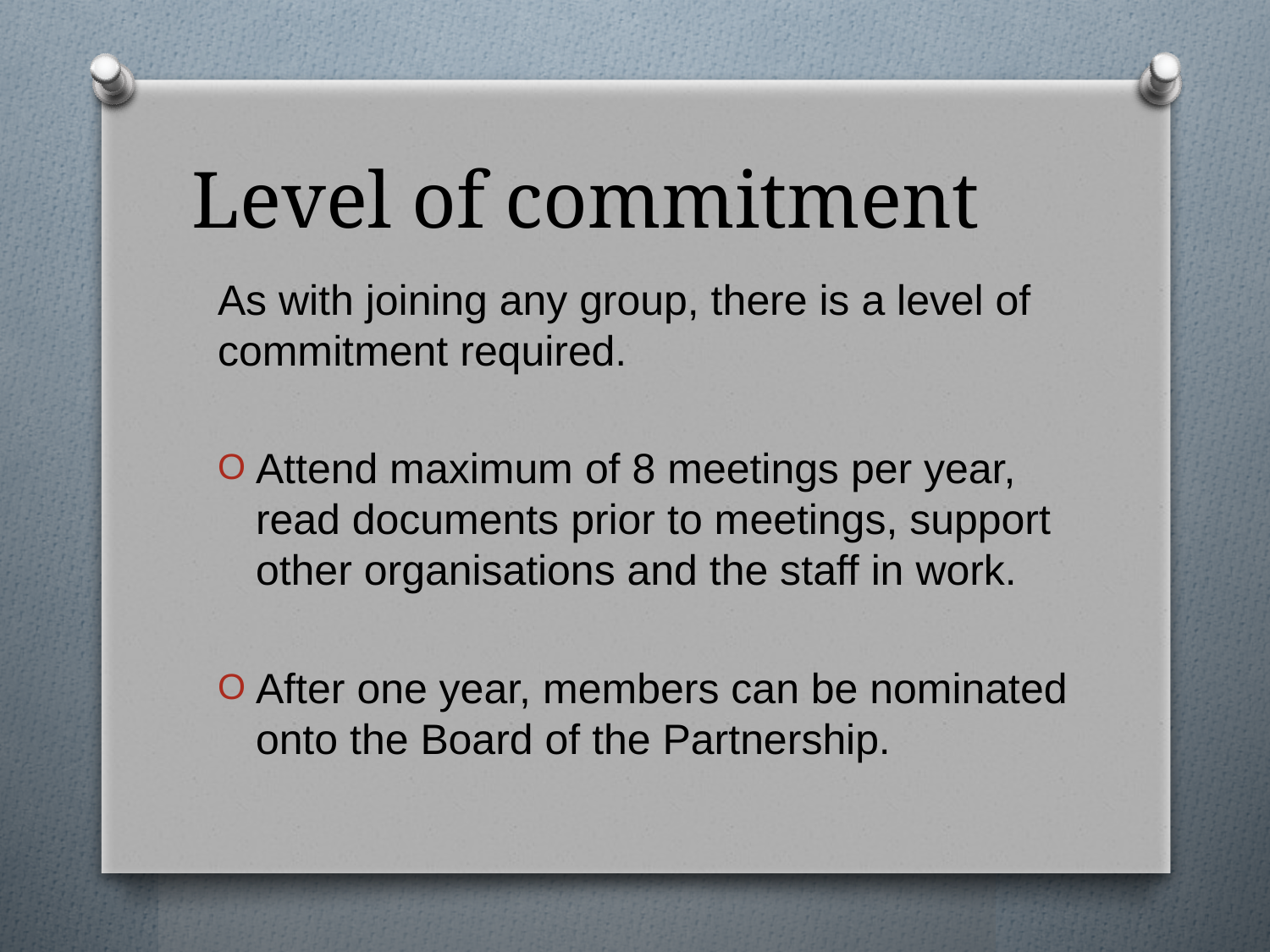

# Level of commitment
As with joining any group, there is a level of commitment required.

Attend maximum of 8 meetings per year, read documents prior to meetings, support  other organisations and the staff in work.

After one year, members can be nominated onto the Board of the Partnership.